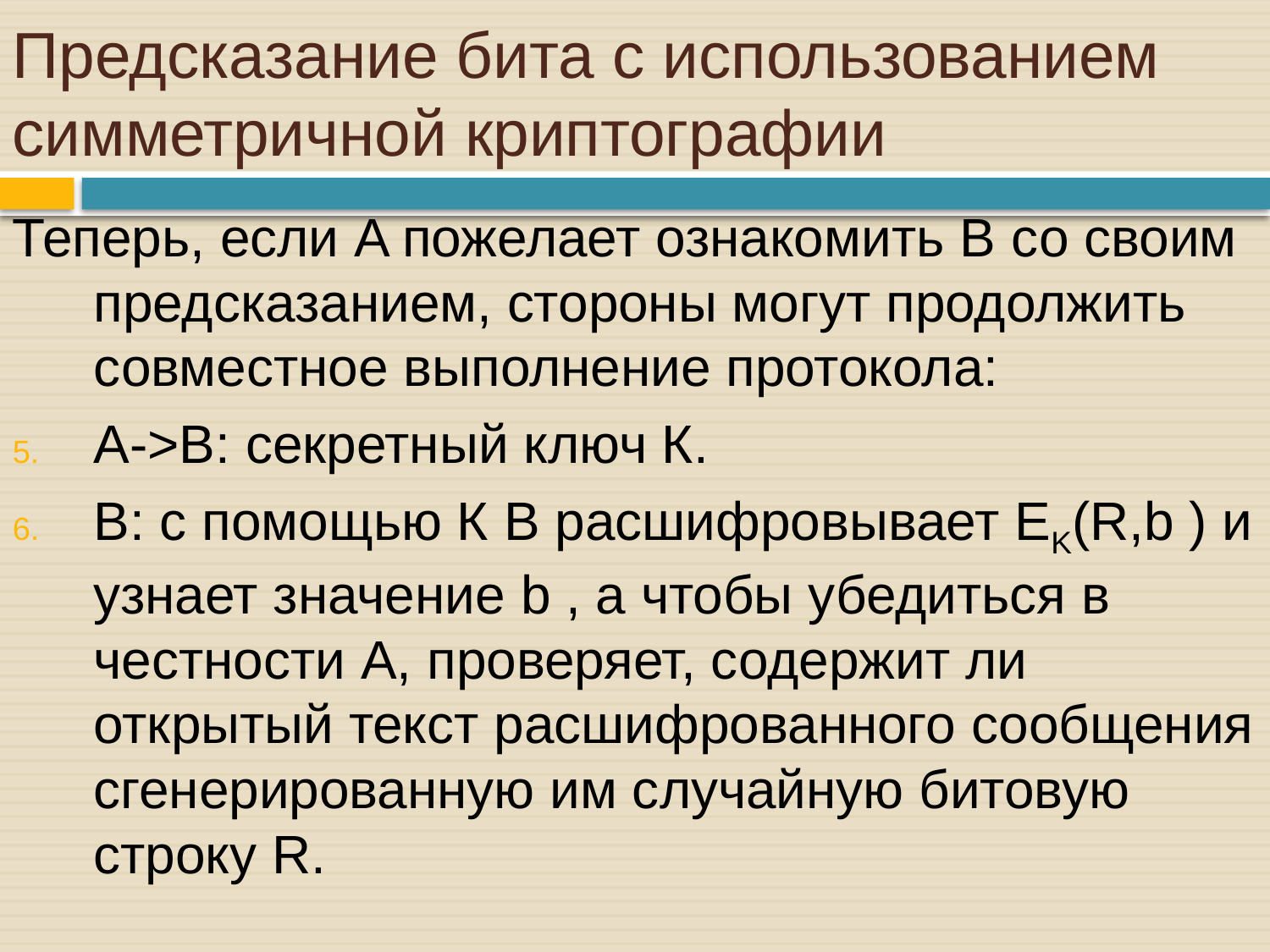

# Предсказание бита с использованием симметричной криптографии
Теперь, если A пожелает ознакомить B со своим предсказанием, стороны могут продолжить совместное выполнение протокола:
A->B: секретный ключ К.
B: с помощью К B расшифровывает ЕK(R,b ) и узнает значение b , а чтобы убедиться в честности A, проверяет, содержит ли открытый текст расшифрованного сообщения сгенерированную им случайную битовую строку R.